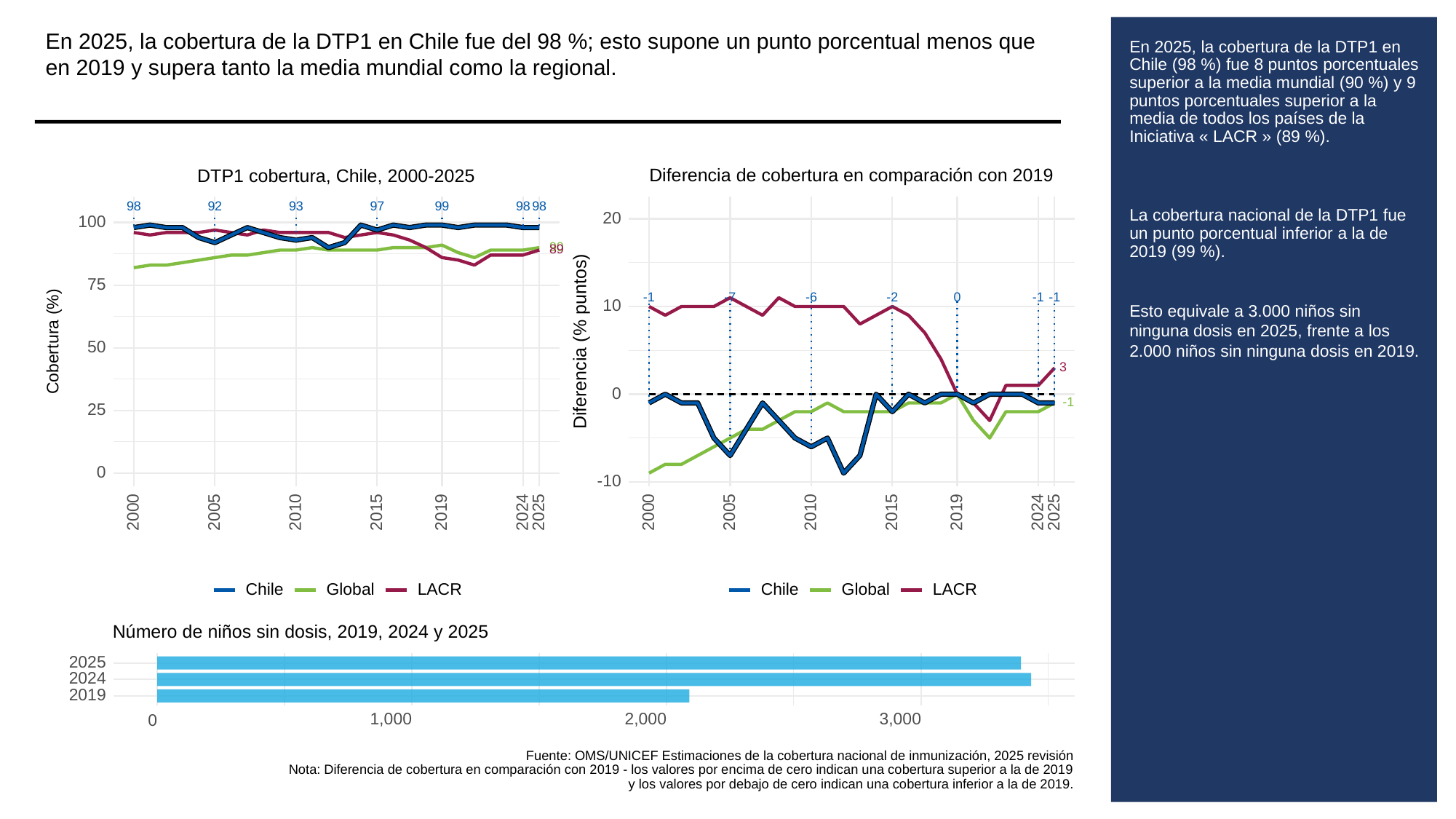

En 2025, la cobertura de la DTP1 en Chile fue del 98 %; esto supone un punto porcentual menos que en 2019 y supera tanto la media mundial como la regional.
# En 2025, la cobertura de la DTP1 en Chile (98 %) fue 8 puntos porcentuales superior a la media mundial (90 %) y 9 puntos porcentuales superior a la media de todos los países de la Iniciativa « LACR » (89 %).

La cobertura nacional de la DTP1 fue un punto porcentual inferior a la de 2019 (99 %).

Esto equivale a 3.000 niños sin ninguna dosis en 2025, frente a los 2.000 niños sin ninguna dosis en 2019.

Diferencia de cobertura en comparación con 2019
DTP1 cobertura, Chile, 2000-2025

93
98
92
97
99
98
98
20
100

90

89

75

-6
0
-1
-2
-1
-1
-7

10

Diferencia (% puntos)
Cobertura (%)
50

3

0

-1
25

0

-10

2000
2005
2010
2015
2019
2024
2025
2000
2005
2010
2015
2019
2024
2025
Chile
Global
LACR
Chile
Global
LACR

Número de niños sin dosis, 2019, 2024 y 2025

2025

2024

2019

1,000
2,000
3,000
0
Fuente: OMS/UNICEF Estimaciones de la cobertura nacional de inmunización, 2025 revisión
Nota: Diferencia de cobertura en comparación con 2019 - los valores por encima de cero indican una cobertura superior a la de 2019
y los valores por debajo de cero indican una cobertura inferior a la de 2019.